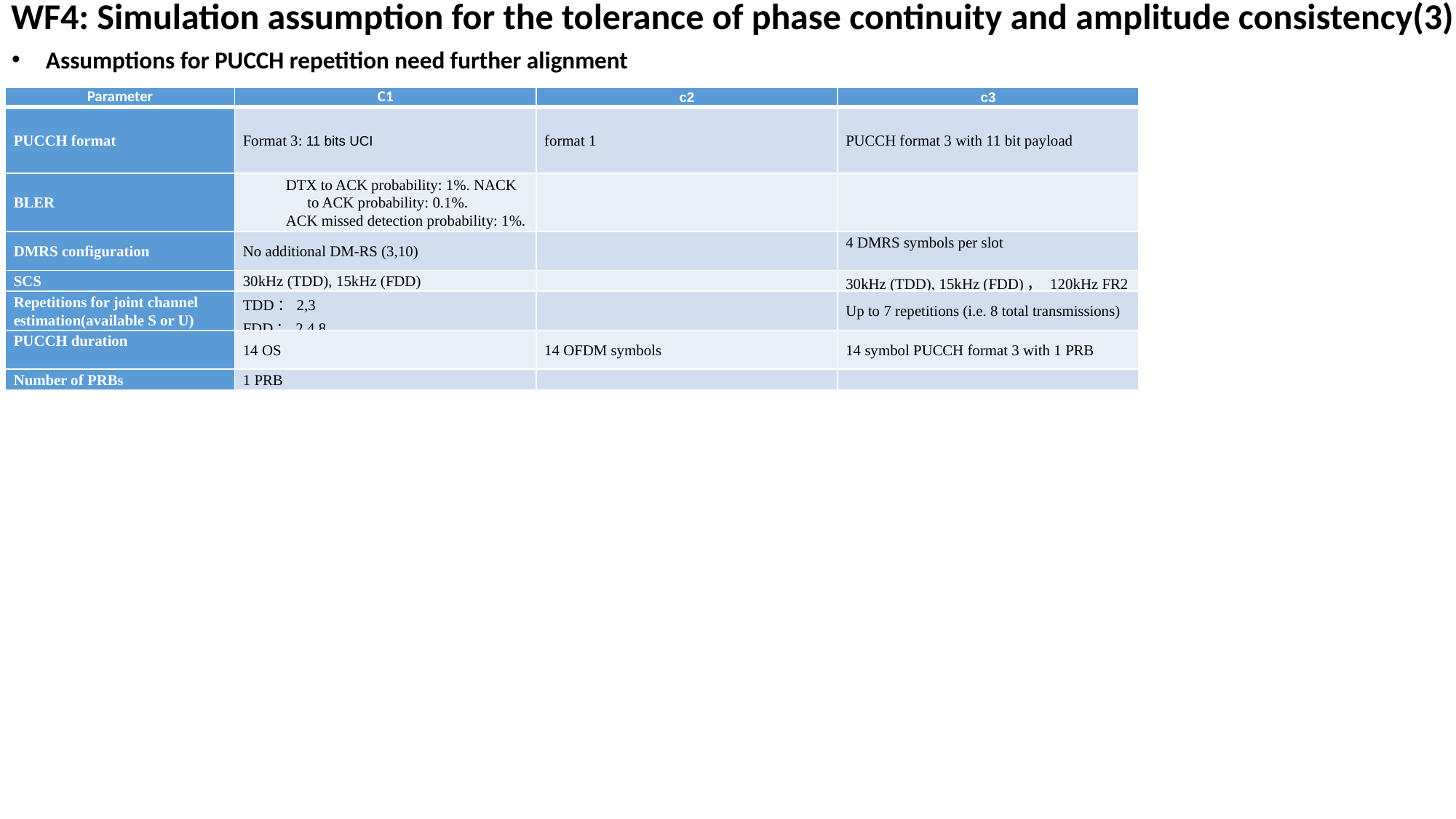

# WF4: Simulation assumption for the tolerance of phase continuity and amplitude consistency(3)
Assumptions for PUCCH repetition need further alignment
| Parameter | C1 | c2 | c3 |
| --- | --- | --- | --- |
| PUCCH format | Format 3: 11 bits UCI | format 1 | PUCCH format 3 with 11 bit payload |
| BLER | DTX to ACK probability: 1%. NACK to ACK probability: 0.1%. ACK missed detection probability: 1%. |  |  |
| DMRS configuration | No additional DM-RS (3,10) |  | 4 DMRS symbols per slot |
| SCS | 30kHz (TDD), 15kHz (FDD) |  | 30kHz (TDD), 15kHz (FDD)， 120kHz FR2 |
| Repetitions for joint channel estimation(available S or U) | TDD：2,3 FDD：2,4,8 |  | Up to 7 repetitions (i.e. 8 total transmissions) |
| PUCCH duration | 14 OS | 14 OFDM symbols | 14 symbol PUCCH format 3 with 1 PRB |
| Number of PRBs | 1 PRB |  |  |